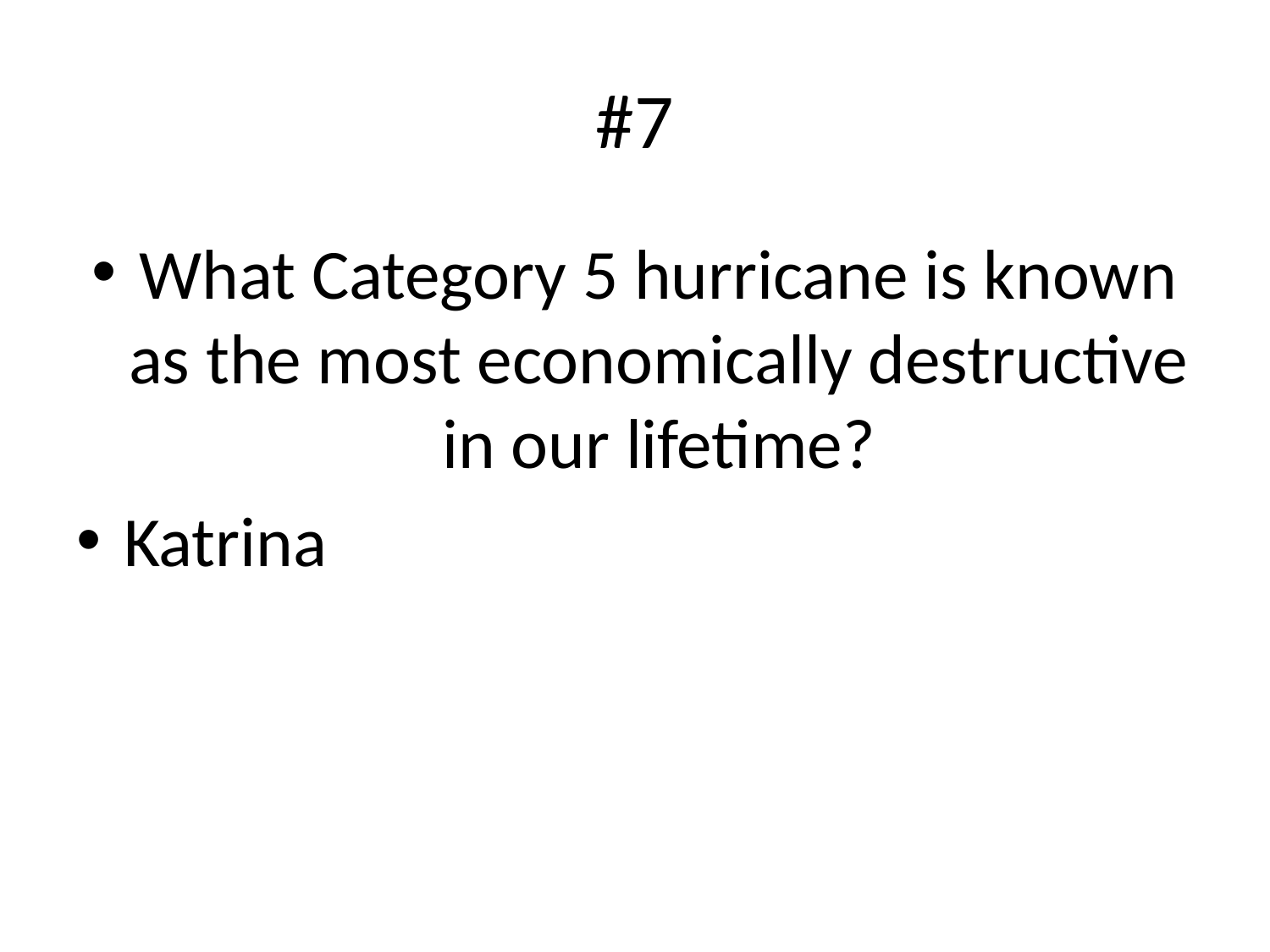

# #7
What Category 5 hurricane is known as the most economically destructive in our lifetime?
Katrina